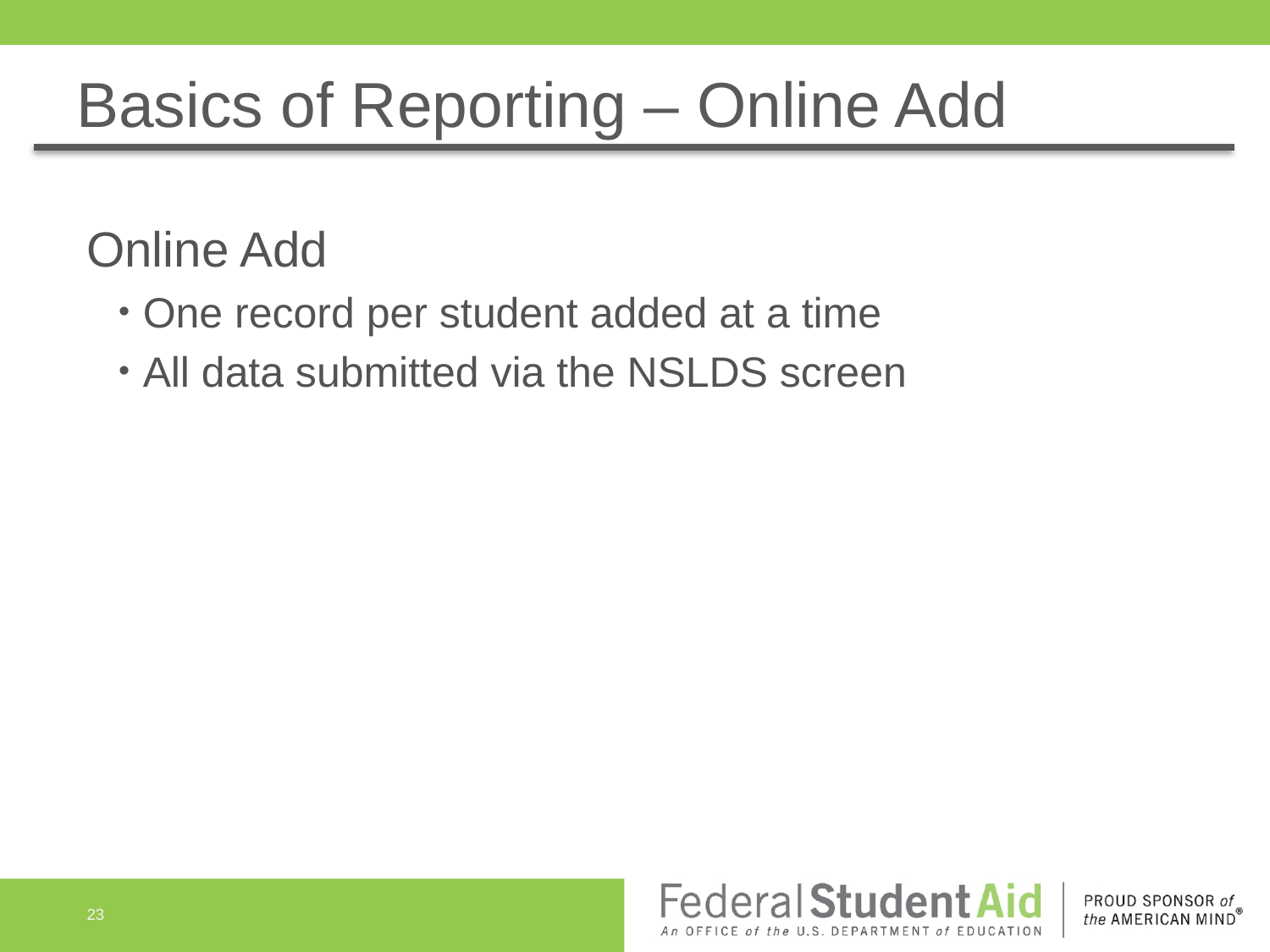

# Basics of Reporting – Online Add
Online Add
One record per student added at a time
All data submitted via the NSLDS screen

23